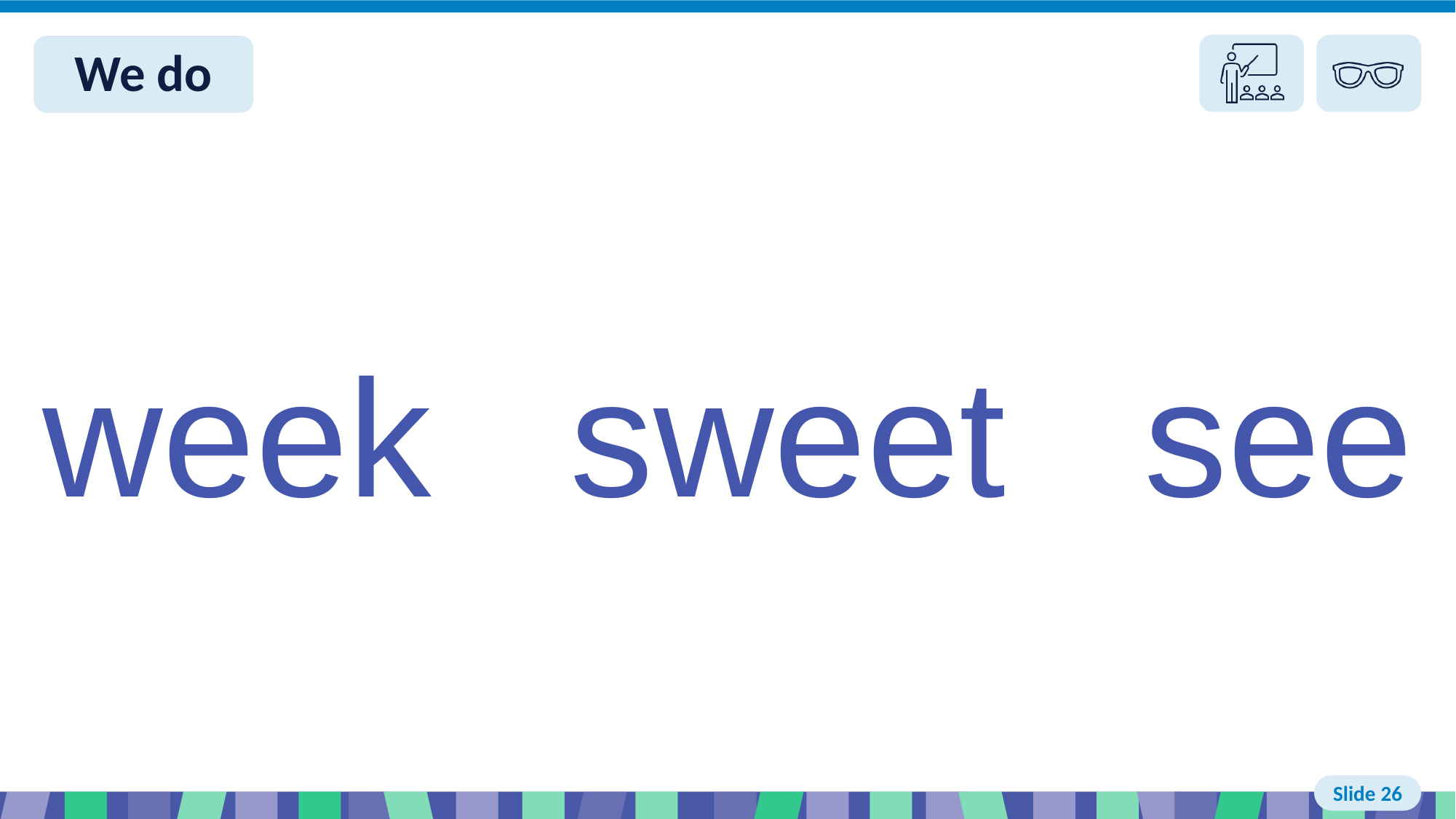

# Slide 26 We do
week   sweet   see